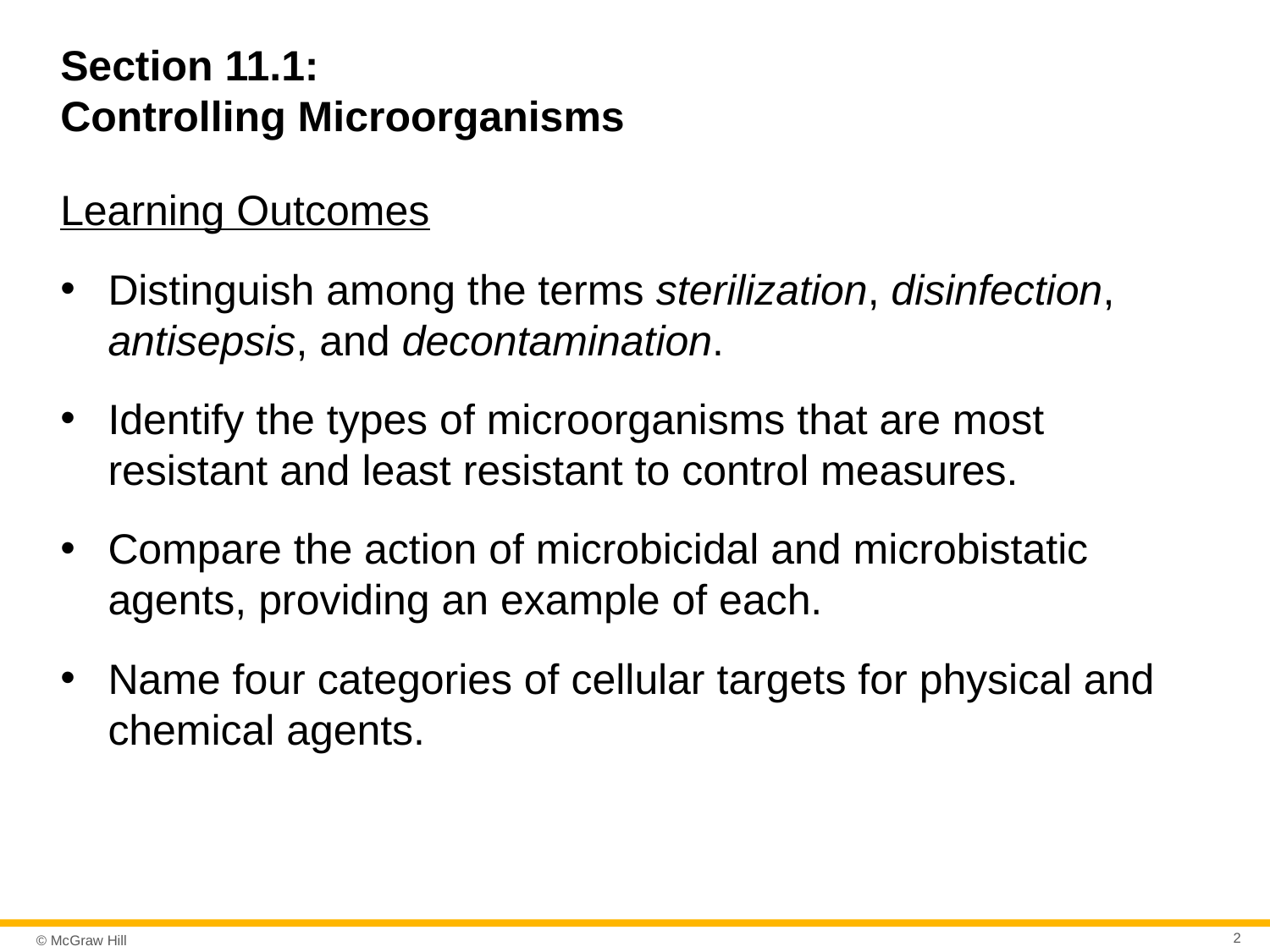

# Section 11.1: Controlling Microorganisms
Learning Outcomes
Distinguish among the terms sterilization, disinfection, antisepsis, and decontamination.
Identify the types of microorganisms that are most resistant and least resistant to control measures.
Compare the action of microbicidal and microbistatic agents, providing an example of each.
Name four categories of cellular targets for physical and chemical agents.